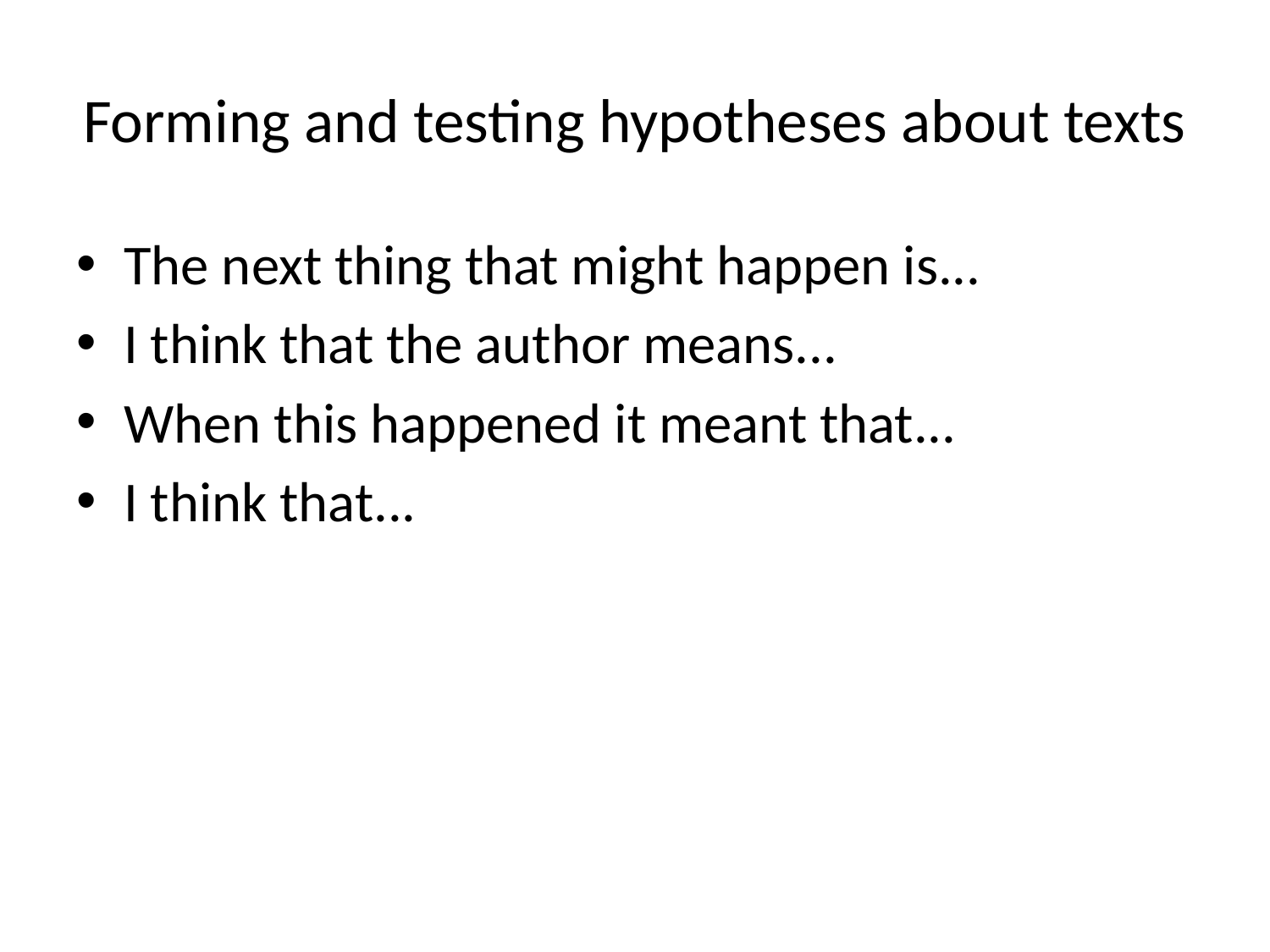

# Forming and testing hypotheses about texts
The next thing that might happen is...
I think that the author means...
When this happened it meant that...
I think that...